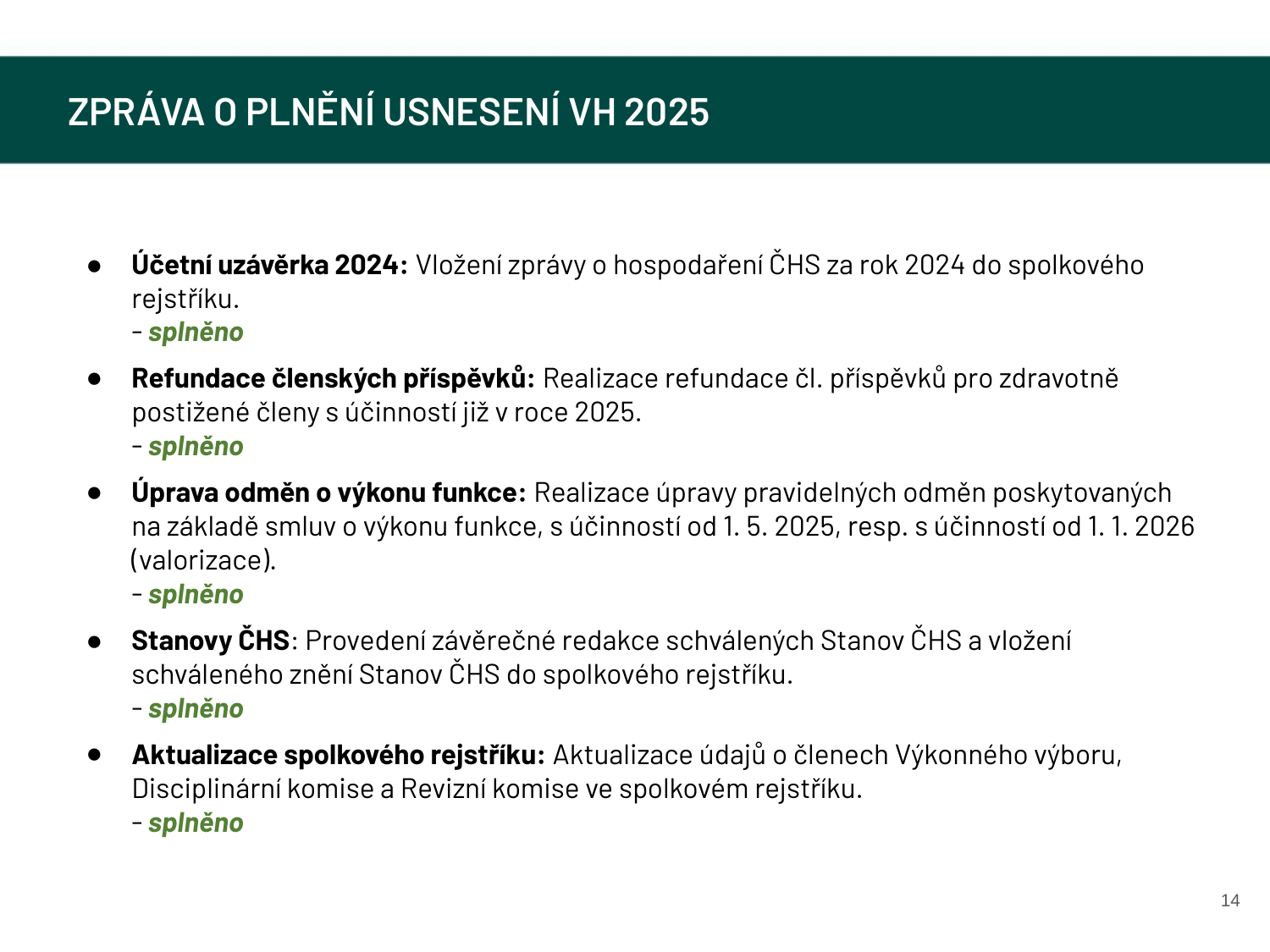

ZPRÁVA O PLNĚNÍ USNESENÍ VH 2025

Účetní uzávěrka 2024: Vložení zprávy o hospodaření ČHS za rok 2024 do spolkového rejstříku.
- splněno
Refundace členských příspěvků: Realizace refundace čl. příspěvků pro zdravotně postižené členy s účinností již v roce 2025.
- splněno
Úprava odměn o výkonu funkce: Realizace úpravy pravidelných odměn poskytovaných na základě smluv o výkonu funkce, s účinností od 1. 5. 2025, resp. s účinností od 1. 1. 2026 (valorizace).
- splněno
Stanovy ČHS: Provedení závěrečné redakce schválených Stanov ČHS a vložení schváleného znění Stanov ČHS do spolkového rejstříku.
- splněno

Aktualizace spolkového rejstříku: Aktualizace údajů o členech Výkonného výboru, Disciplinární komise a Revizní komise ve spolkovém rejstříku.
- splněno
14